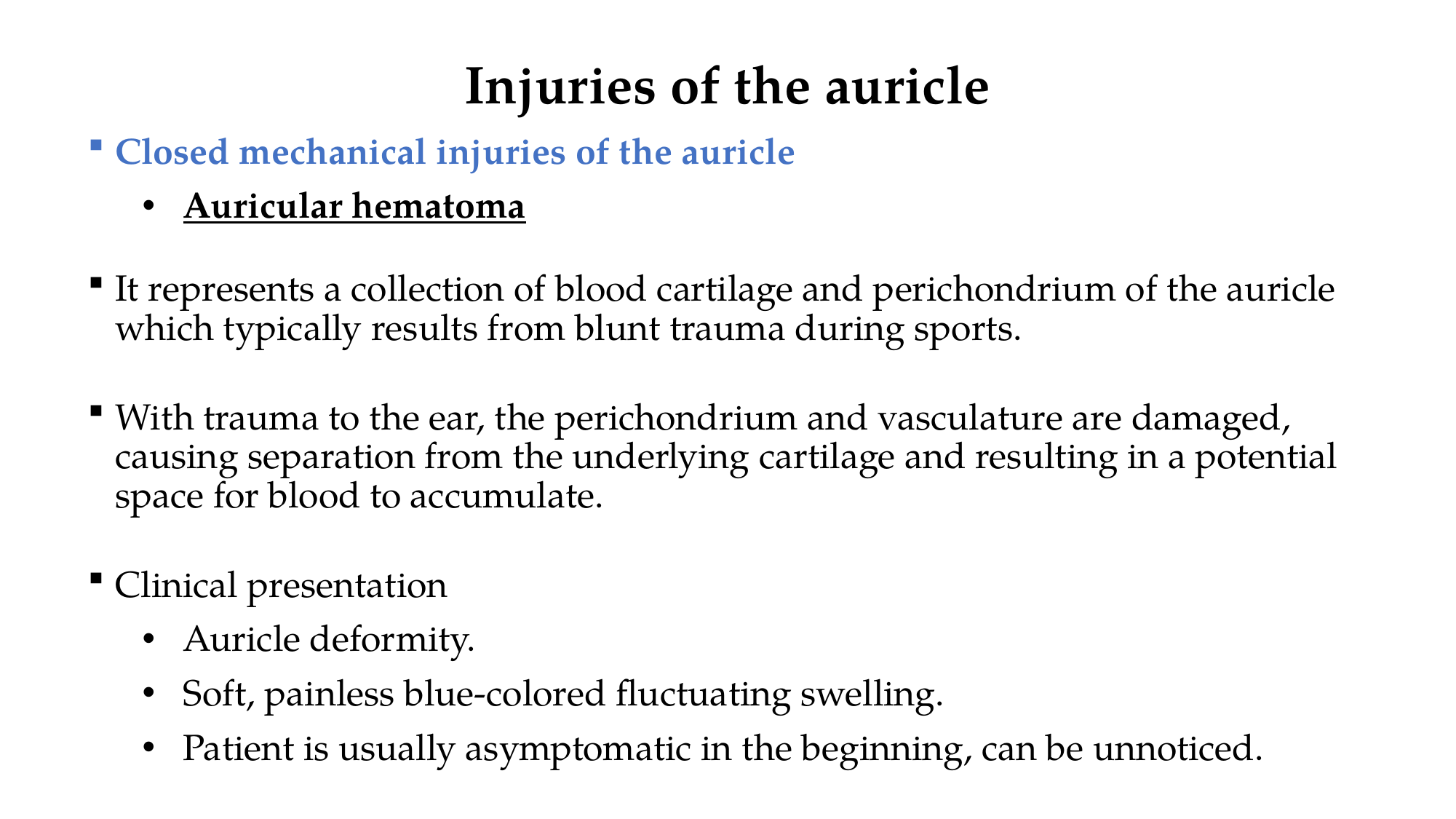

Injuries of the auricle
Closed mechanical injuries of the auricle
Auricular hematoma

It represents a collection of blood cartilage and perichondrium of the auricle which typically results from blunt trauma during sports.

With trauma to the ear, the perichondrium and vasculature are damaged, causing separation from the underlying cartilage and resulting in a potential space for blood to accumulate.

Clinical presentation
Auricle deformity.
Soft, painless blue-colored fluctuating swelling.
Patient is usually asymptomatic in the beginning, can be unnoticed.